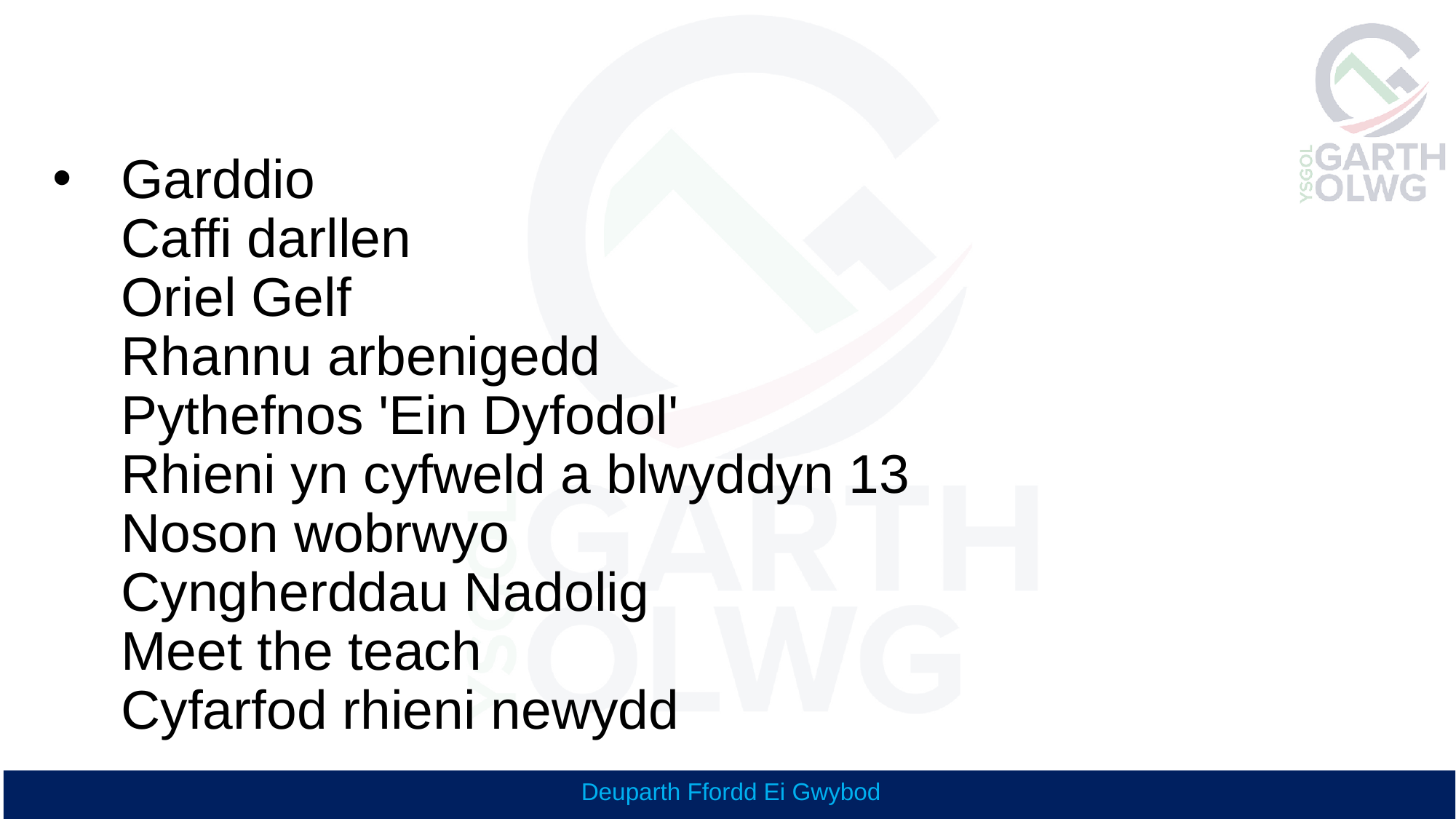

# Garddio Caffi darllen Oriel Gelf Rhannu arbenigedd Pythefnos 'Ein Dyfodol' Rhieni yn cyfweld a blwyddyn 13 Noson wobrwyo Cyngherddau Nadolig Meet the teach Cyfarfod rhieni newydd